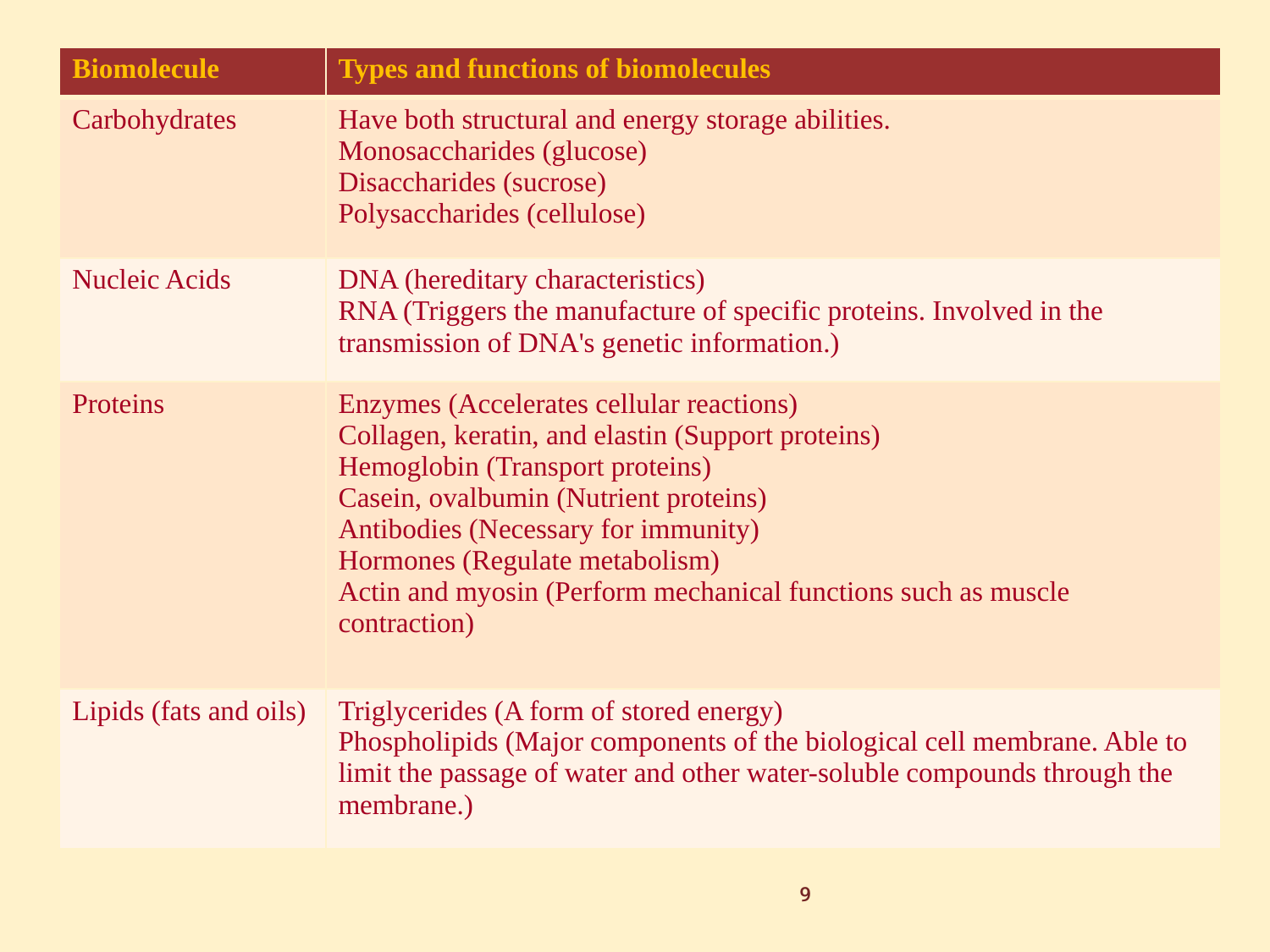

| Biomolecule | Types and functions of biomolecules |
| --- | --- |
| Carbohydrates | Have both structural and energy storage abilities. Monosaccharides (glucose) Disaccharides (sucrose) Polysaccharides (cellulose) |
| Nucleic Acids | DNA (hereditary characteristics) RNA (Triggers the manufacture of specific proteins. Involved in the transmission of DNA's genetic information.) |
| Proteins | Enzymes (Accelerates cellular reactions) Collagen, keratin, and elastin (Support proteins) Hemoglobin (Transport proteins) Casein, ovalbumin (Nutrient proteins) Antibodies (Necessary for immunity) Hormones (Regulate metabolism) Actin and myosin (Perform mechanical functions such as muscle contraction) |
| Lipids (fats and oils) | Triglycerides (A form of stored energy) Phospholipids (Major components of the biological cell membrane. Able to limit the passage of water and other water-soluble compounds through the membrane.) |